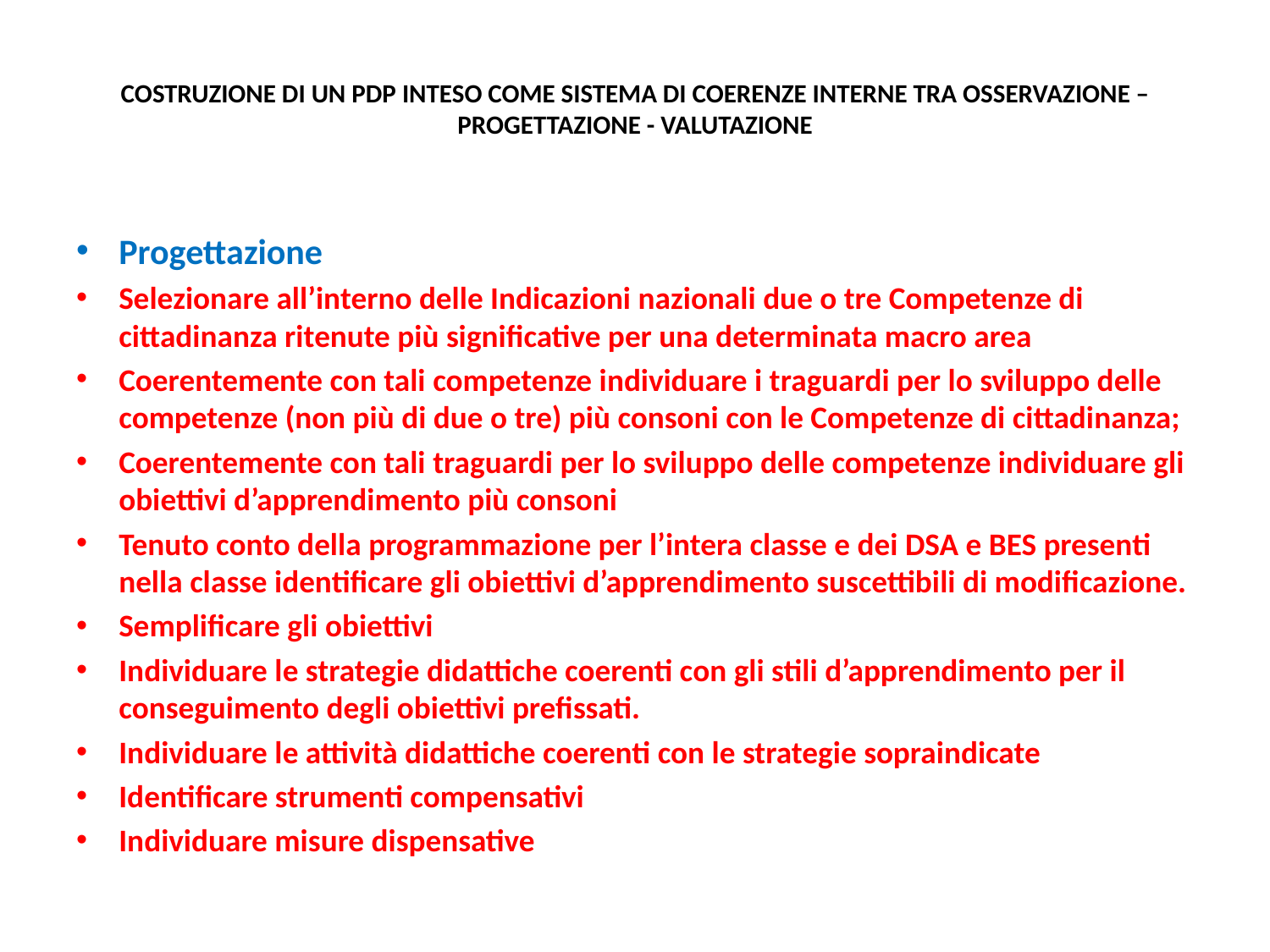

# COSTRUZIONE DI UN PDP INTESO COME SISTEMA DI COERENZE INTERNE TRA OSSERVAZIONE – PROGETTAZIONE - VALUTAZIONE
Progettazione
Selezionare all’interno delle Indicazioni nazionali due o tre Competenze di cittadinanza ritenute più significative per una determinata macro area
Coerentemente con tali competenze individuare i traguardi per lo sviluppo delle competenze (non più di due o tre) più consoni con le Competenze di cittadinanza;
Coerentemente con tali traguardi per lo sviluppo delle competenze individuare gli obiettivi d’apprendimento più consoni
Tenuto conto della programmazione per l’intera classe e dei DSA e BES presenti nella classe identificare gli obiettivi d’apprendimento suscettibili di modificazione.
Semplificare gli obiettivi
Individuare le strategie didattiche coerenti con gli stili d’apprendimento per il conseguimento degli obiettivi prefissati.
Individuare le attività didattiche coerenti con le strategie sopraindicate
Identificare strumenti compensativi
Individuare misure dispensative